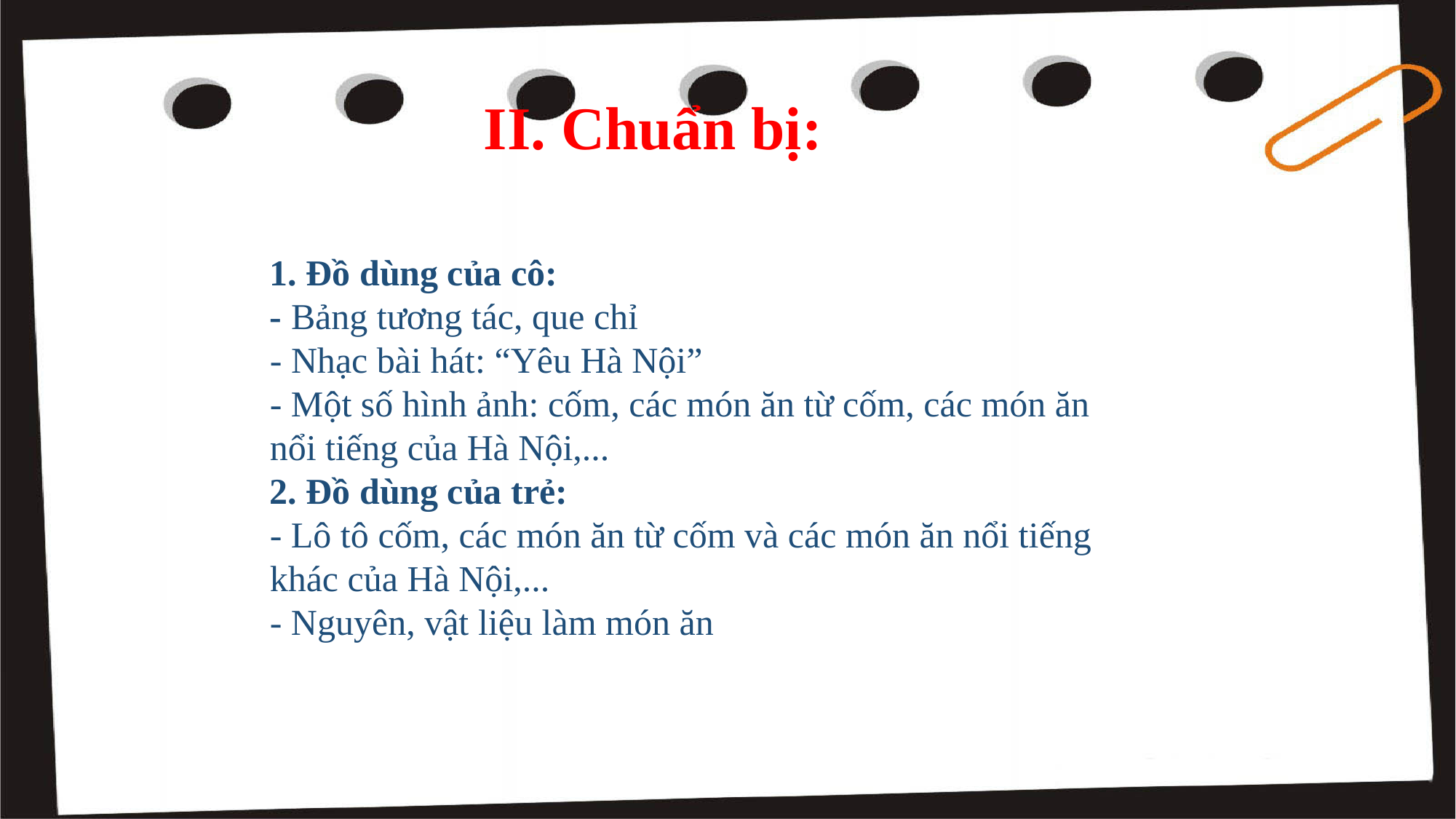

II. Chuẩn bị:
1. Đồ dùng của cô:
- Bảng tương tác, que chỉ
- Nhạc bài hát: “Yêu Hà Nội”
- Một số hình ảnh: cốm, các món ăn từ cốm, các món ăn nổi tiếng của Hà Nội,...
2. Đồ dùng của trẻ:
- Lô tô cốm, các món ăn từ cốm và các món ăn nổi tiếng khác của Hà Nội,...
- Nguyên, vật liệu làm món ăn